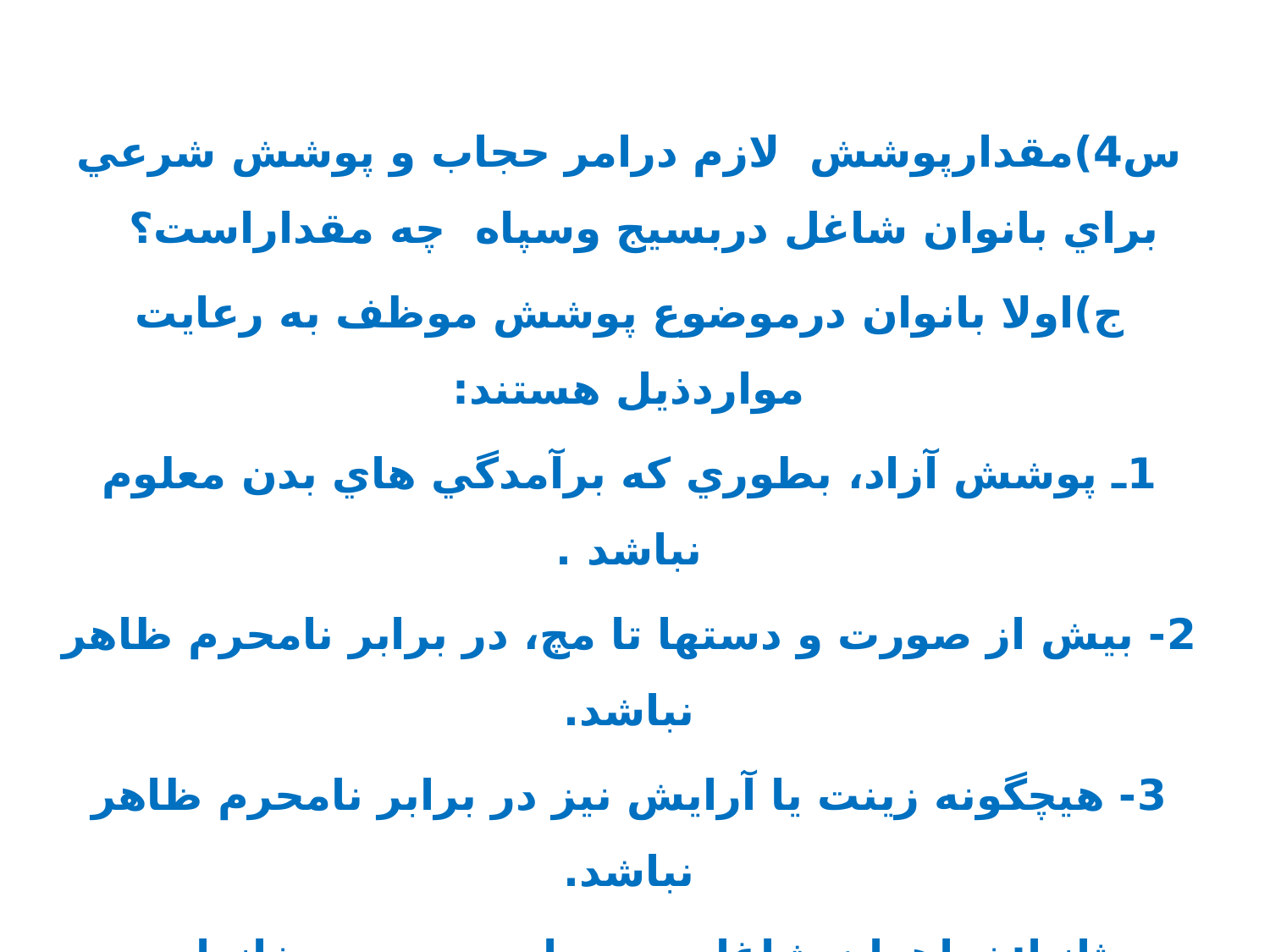

س4)مقدارپوشش  لازم درامر حجاب و پوشش شرعي براي بانوان شاغل دربسیج وسپاه  چه مقداراست؟
ج)اولا بانوان درموضوع پوشش موظف به رعایت مواردذیل هستند:
1ـ پوشش آزاد، بطوري كه برآمدگي هاي بدن معلوم نباشد .
2- بيش از صورت و دستها تا مچ، در برابر نامحرم ظاهر نباشد.
3- هيچگونه زينت يا آرايش نيز در برابر نامحرم ظاهر نباشد.
ثانیا:خواهران شاغل در سپاه و بسيج و خانواده پاسداران، اضافه بر لزوم رعايت حجاب شرعي در كليه مراكز و اماكن سپاه و بسيج موظف به رعایت حجاب برتر(چادر) هستند.